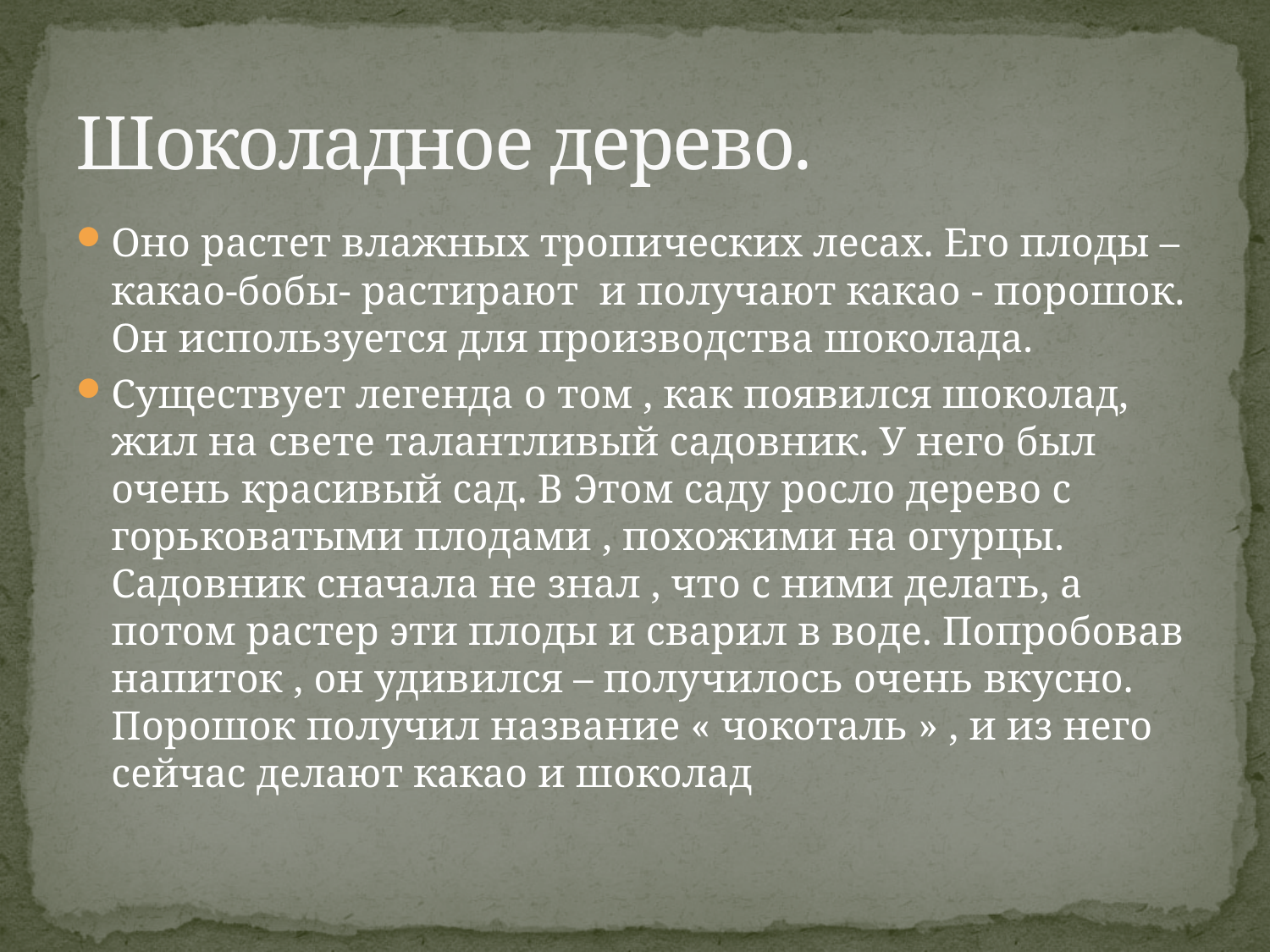

# Шоколадное дерево.
Оно растет влажных тропических лесах. Его плоды – какао-бобы- растирают  и получают какао - порошок. Он используется для производства шоколада.
Существует легенда о том , как появился шоколад, жил на свете талантливый садовник. У него был очень красивый сад. В Этом саду росло дерево с горьковатыми плодами , похожими на огурцы. Садовник сначала не знал , что с ними делать, а потом растер эти плоды и сварил в воде. Попробовав напиток , он удивился – получилось очень вкусно. Порошок получил название « чокоталь » , и из него сейчас делают какао и шоколад